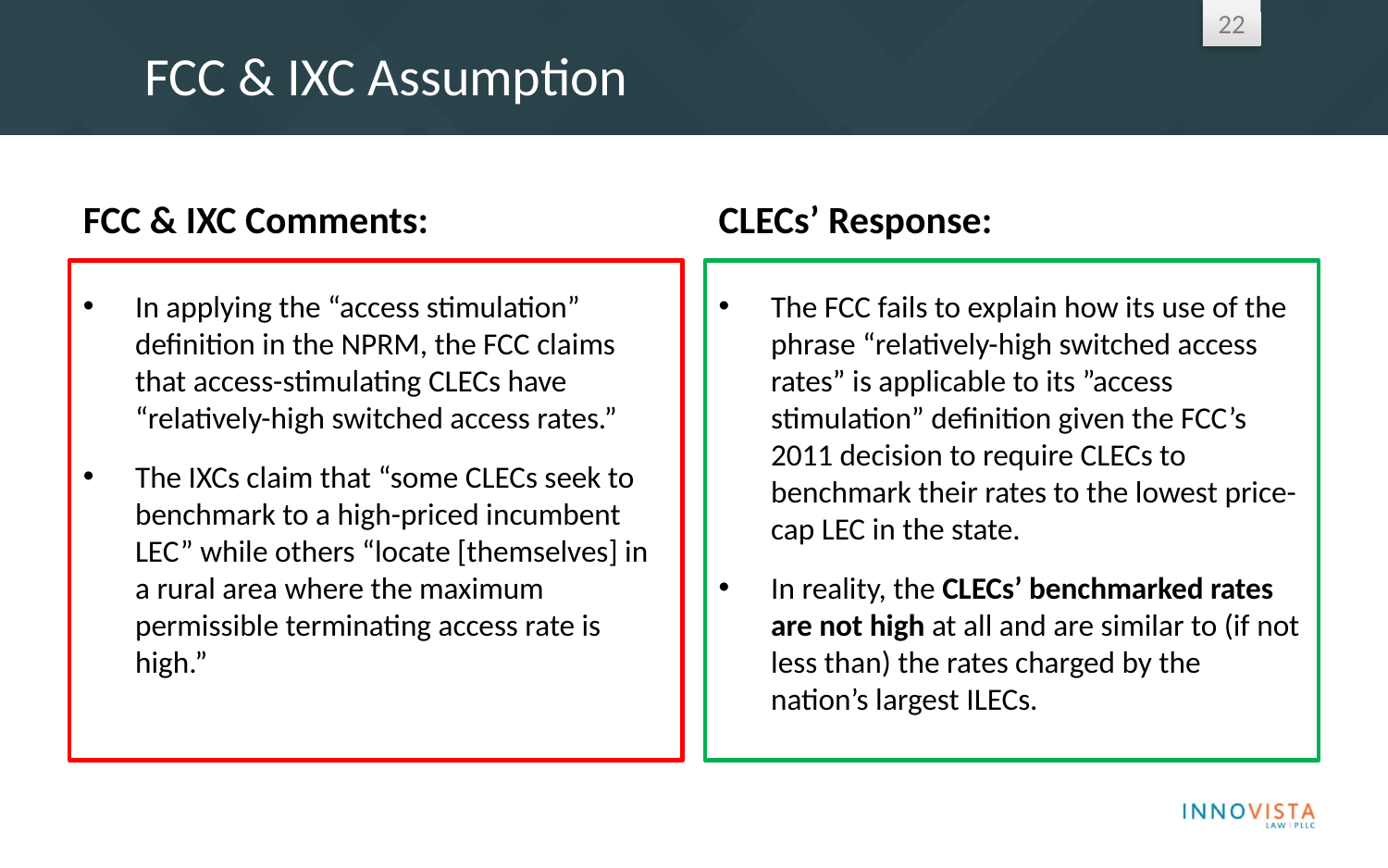

# FCC & IXC Assumption
FCC & IXC Comments:
CLECs’ Response:

In applying the “access stimulation” definition in the NPRM, the FCC claims that access-stimulating CLECs have “relatively-high switched access rates.”

The IXCs claim that “some CLECs seek to benchmark to a high-priced incumbent LEC” while others “locate [themselves] in a rural area where the maximum permissible terminating access rate is high.”

The FCC fails to explain how its use of the phrase “relatively-high switched access rates” is applicable to its ”access stimulation” definition given the FCC’s 2011 decision to require CLECs to benchmark their rates to the lowest price-cap LEC in the state.

In reality, the CLECs’ benchmarked rates are not high at all and are similar to (if not less than) the rates charged by the nation’s largest ILECs.